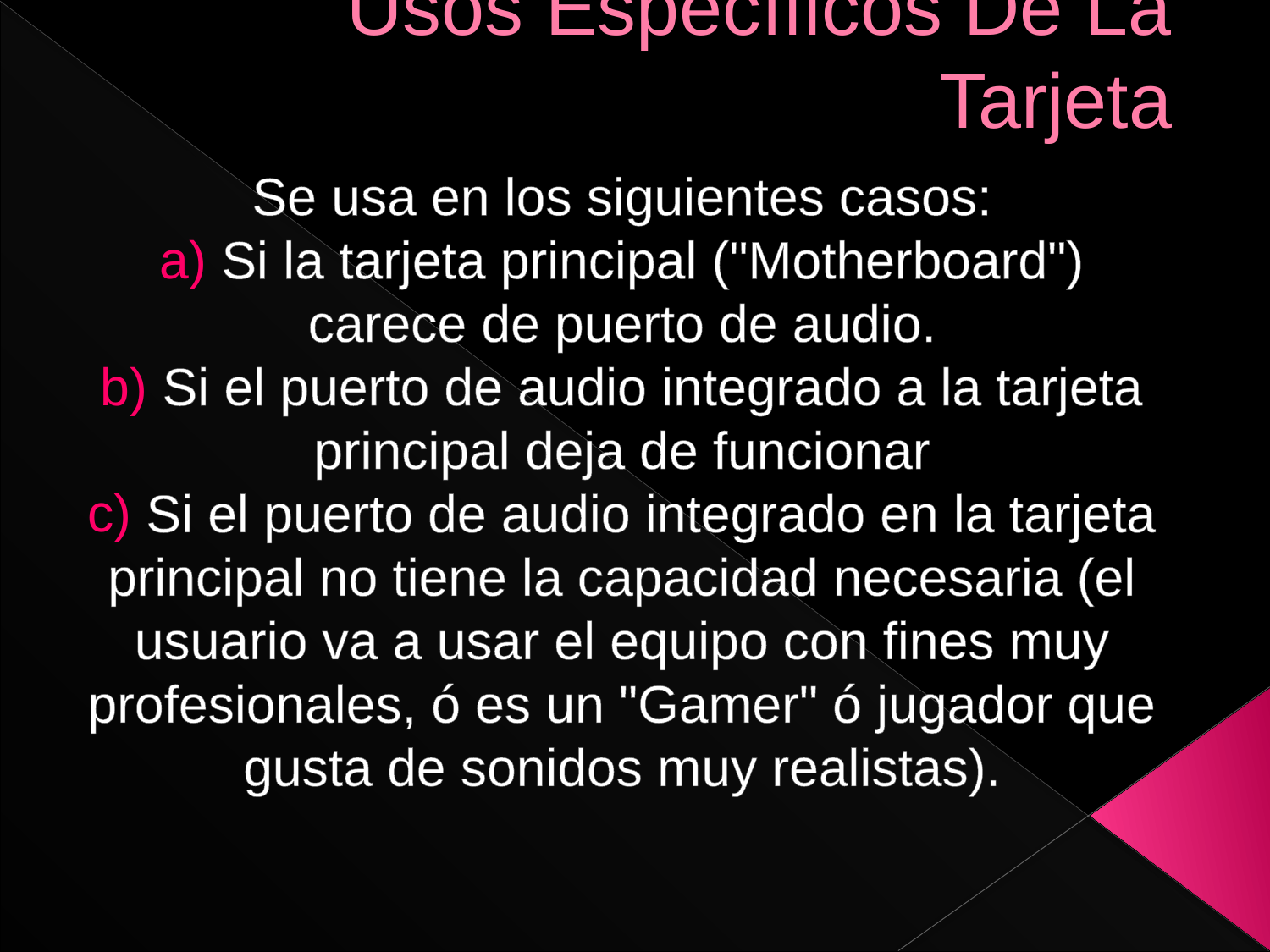

# Usos Específicos De La Tarjeta
Se usa en los siguientes casos:
a) Si la tarjeta principal ("Motherboard") carece de puerto de audio.
b) Si el puerto de audio integrado a la tarjeta principal deja de funcionar
c) Si el puerto de audio integrado en la tarjeta principal no tiene la capacidad necesaria (el usuario va a usar el equipo con fines muy profesionales, ó es un "Gamer" ó jugador que gusta de sonidos muy realistas).